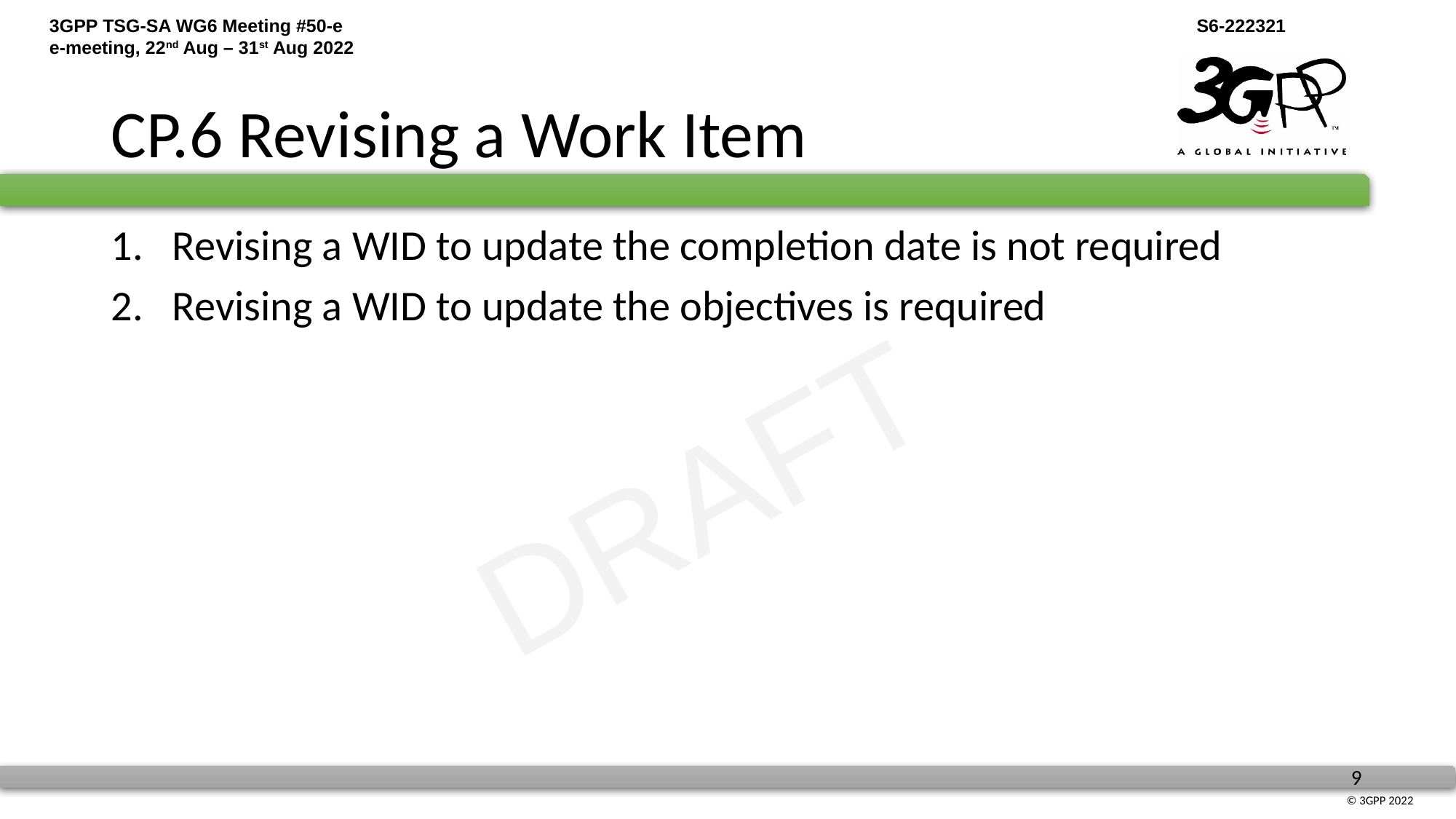

# CP.6 Revising a Work Item
Revising a WID to update the completion date is not required
Revising a WID to update the objectives is required